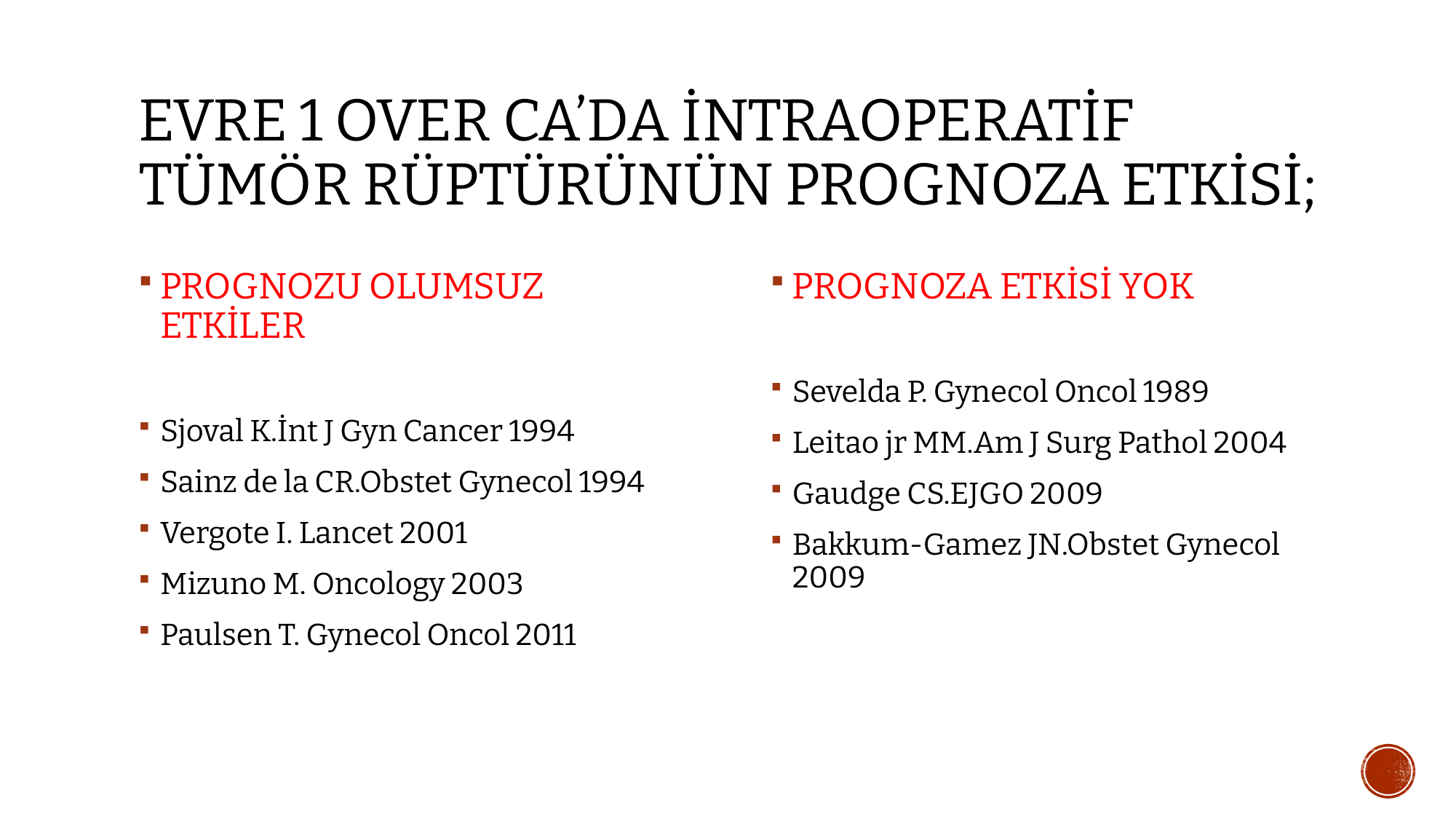

# Evre 1 over ca’da İntraoperatİf tümör rüptürünün prognoza etkİsİ;
PROGNOZU OLUMSUZ ETKİLER

Sjoval K.İnt J Gyn Cancer 1994
Sainz de la CR.Obstet Gynecol 1994
Vergote I. Lancet 2001
Mizuno M. Oncology 2003
Paulsen T. Gynecol Oncol 2011
PROGNOZA ETKİSİ YOK

Sevelda P. Gynecol Oncol 1989
Leitao jr MM.Am J Surg Pathol 2004
Gaudge CS.EJGO 2009
Bakkum-Gamez JN.Obstet Gynecol 2009